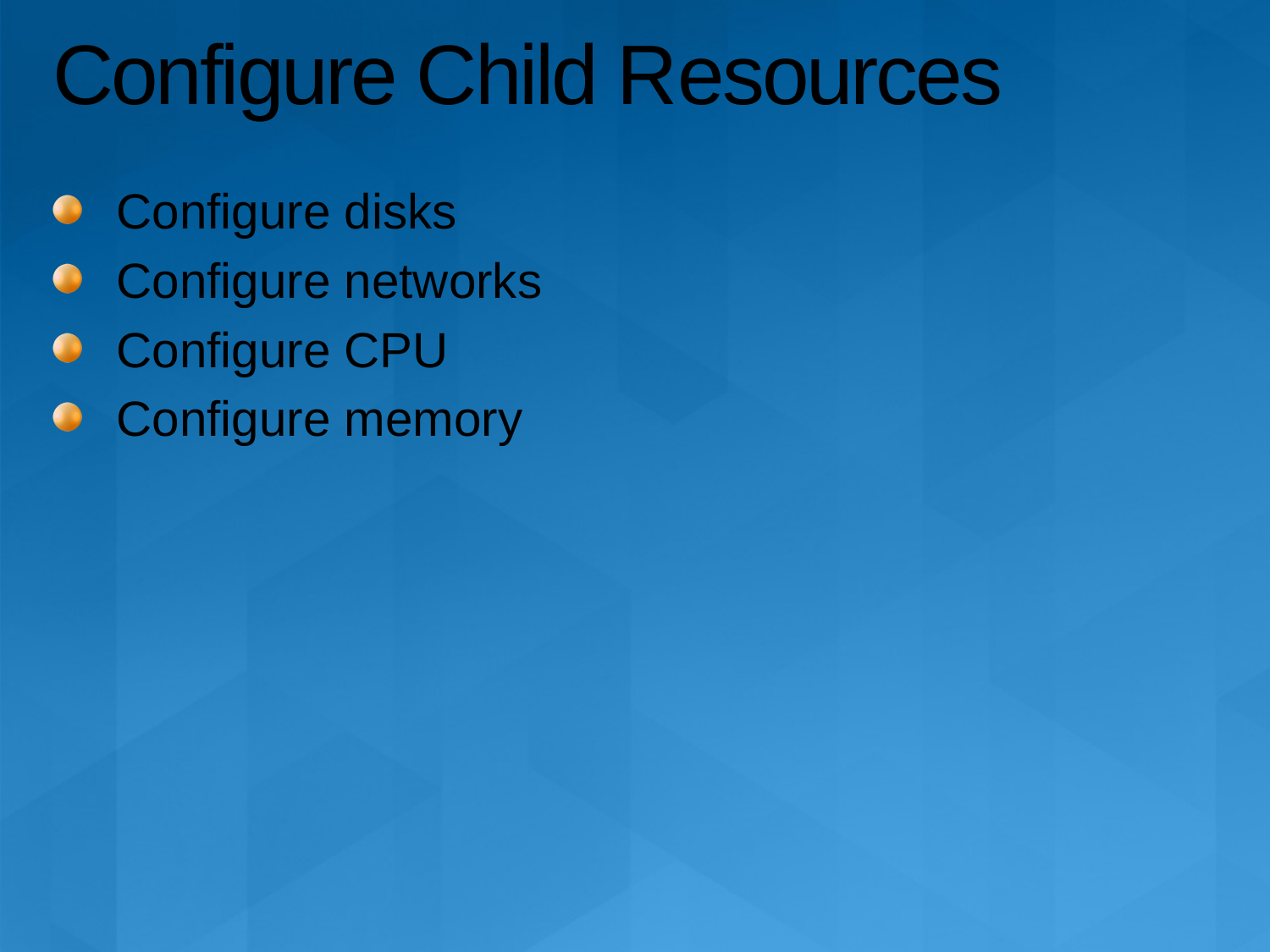

# Configure Child Resources
Configure disks
Configure networks
Configure CPU
Configure memory